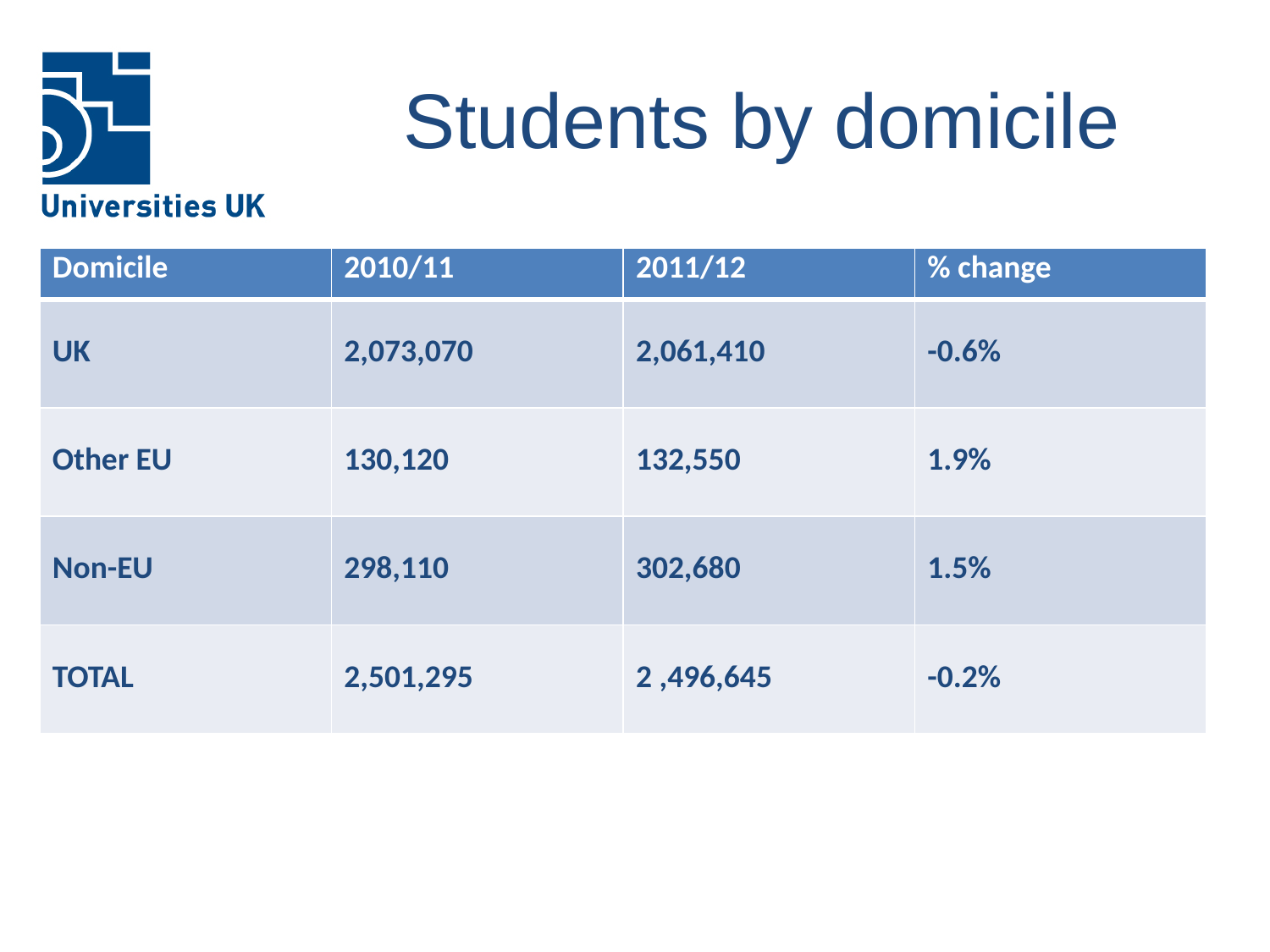

# Students by domicile
| Domicile | 2010/11 | 2011/12 | % change |
| --- | --- | --- | --- |
| UK | 2,073,070 | 2,061,410 | -0.6% |
| Other EU | 130,120 | 132,550 | 1.9% |
| Non-EU | 298,110 | 302,680 | 1.5% |
| TOTAL | 2,501,295 | 2 ,496,645 | -0.2% |